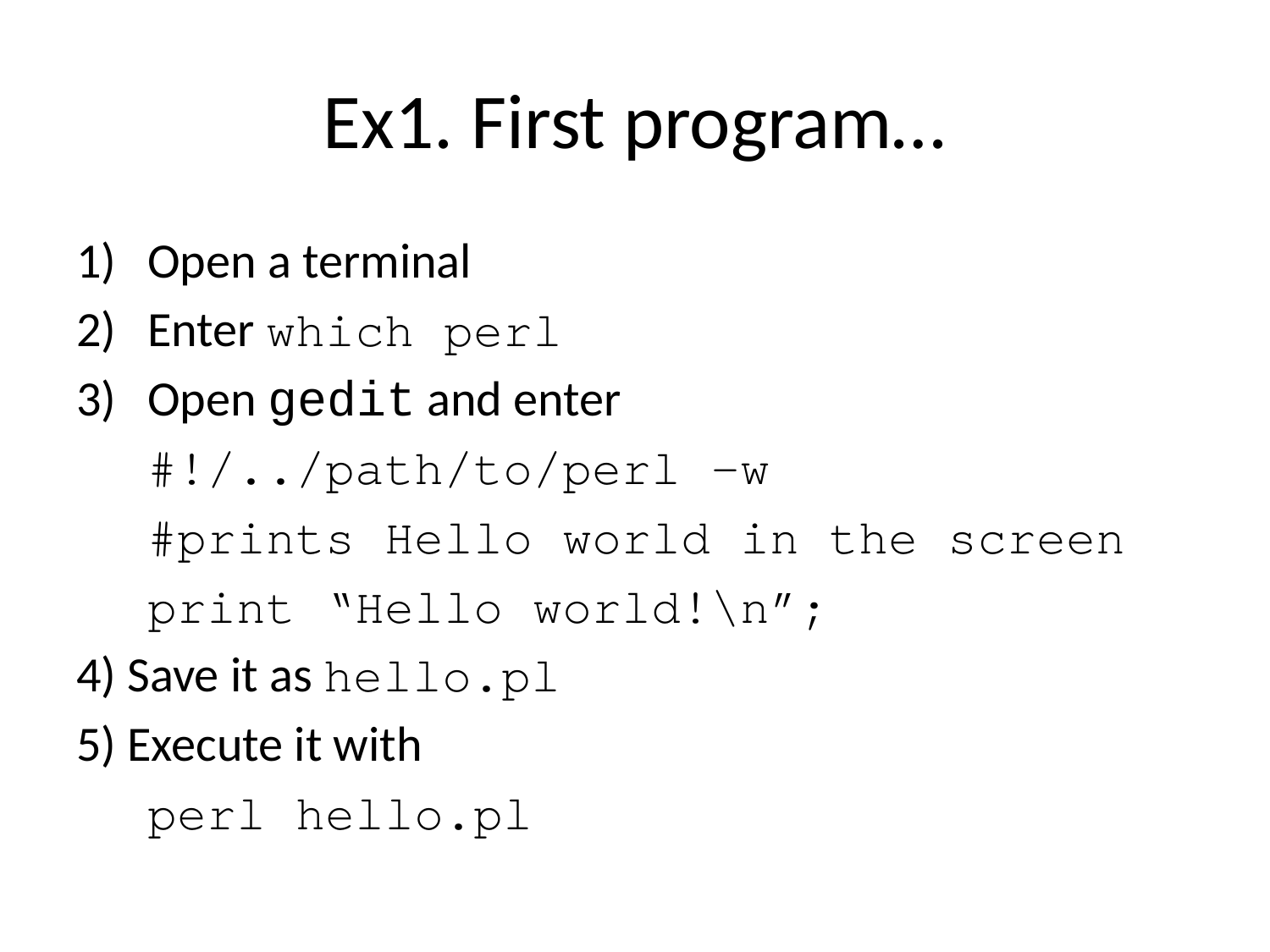

# Ex1. First program…
Open a terminal
Enter which perl
Open gedit and enter
	#!/../path/to/perl –w
	#prints Hello world in the screen
	print “Hello world!\n”;
4) Save it as hello.pl
5) Execute it with
	perl hello.pl